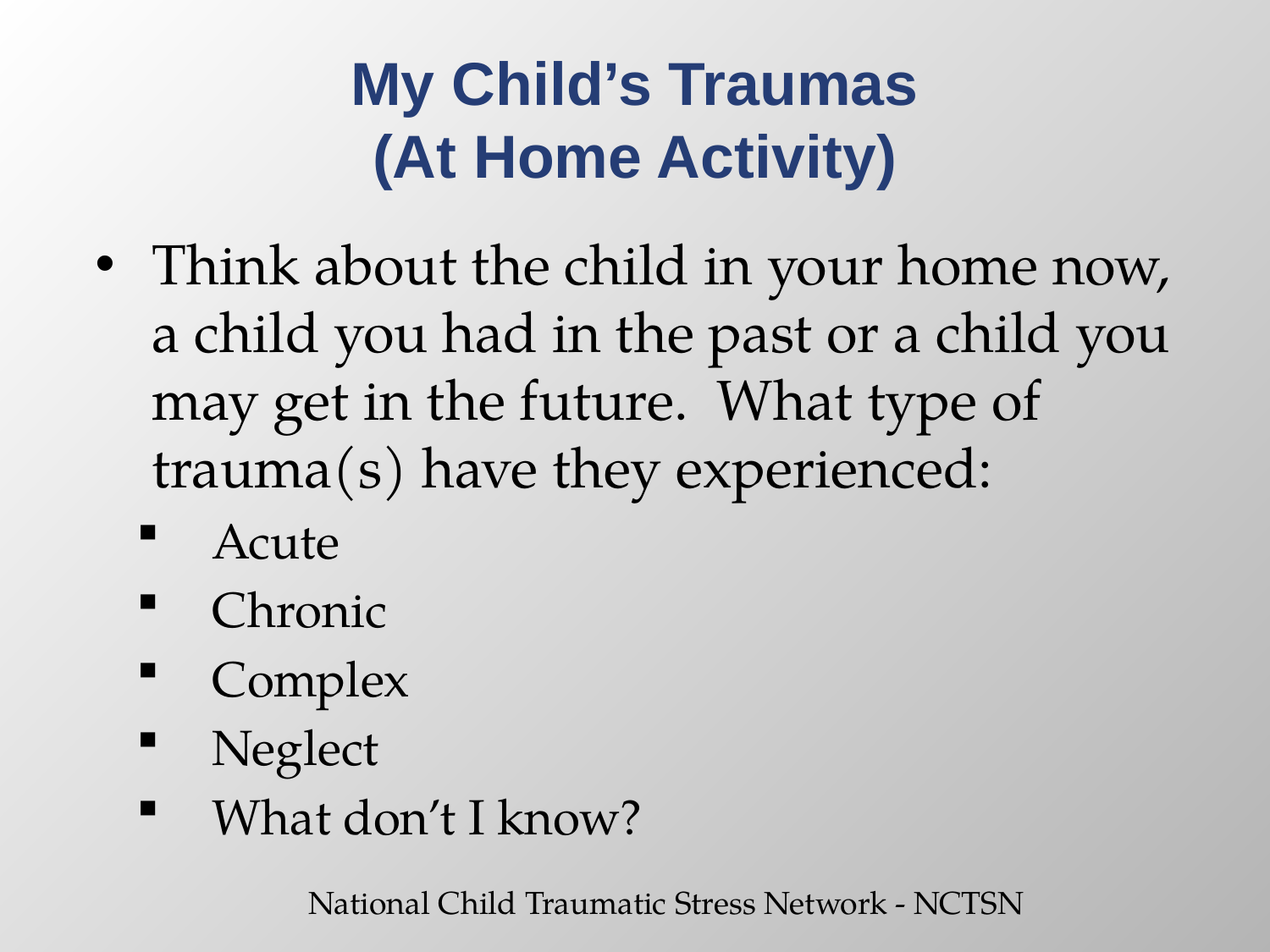

# My Child’s Traumas (At Home Activity)
Think about the child in your home now, a child you had in the past or a child you may get in the future.  What type of trauma(s) have they experienced:
 Acute
 Chronic
 Complex
 Neglect
 What don’t I know?
National Child Traumatic Stress Network - NCTSN